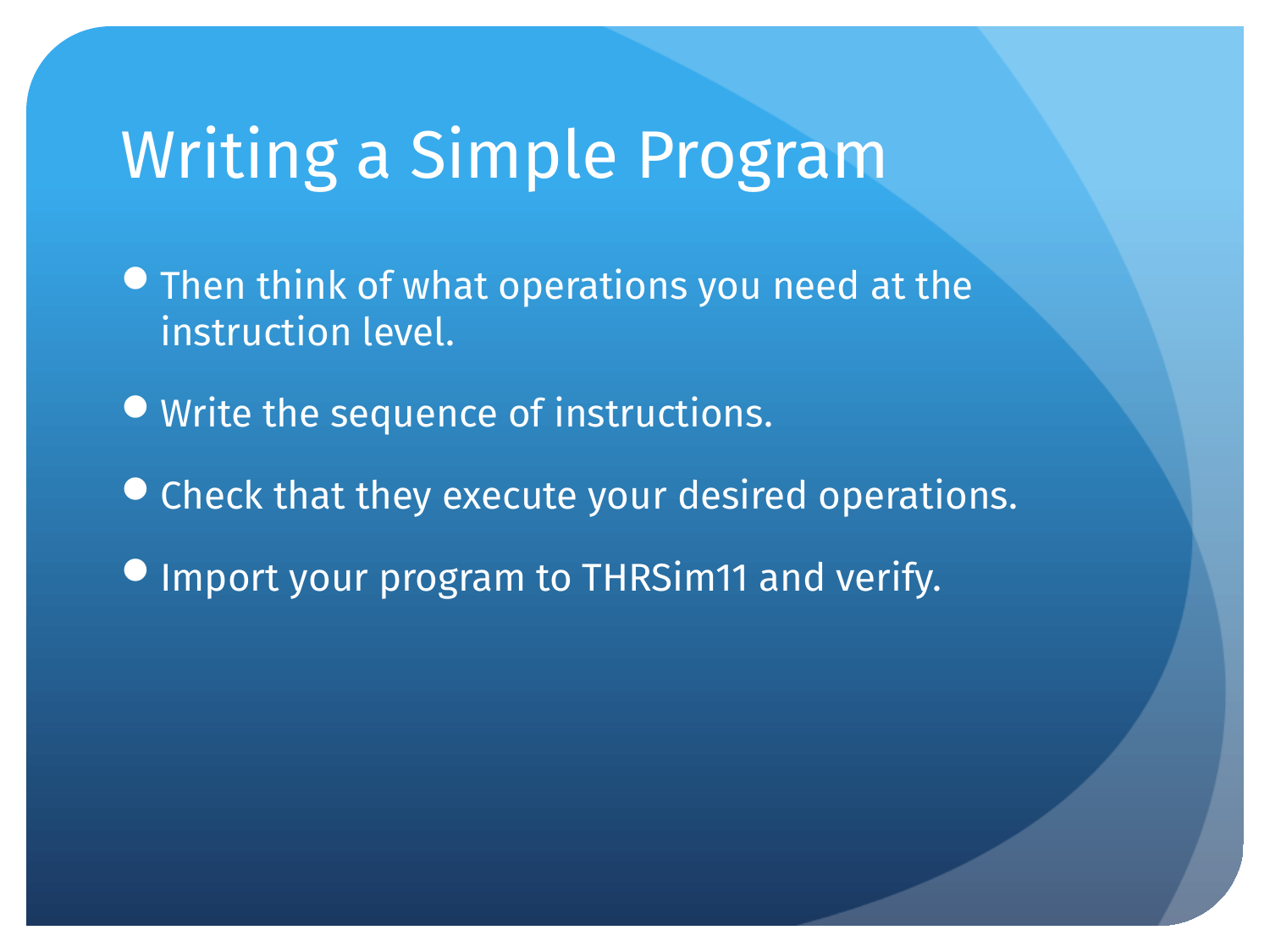

# Writing a Simple Program
Then think of what operations you need at the instruction level.
Write the sequence of instructions.
Check that they execute your desired operations.
Import your program to THRSim11 and verify.